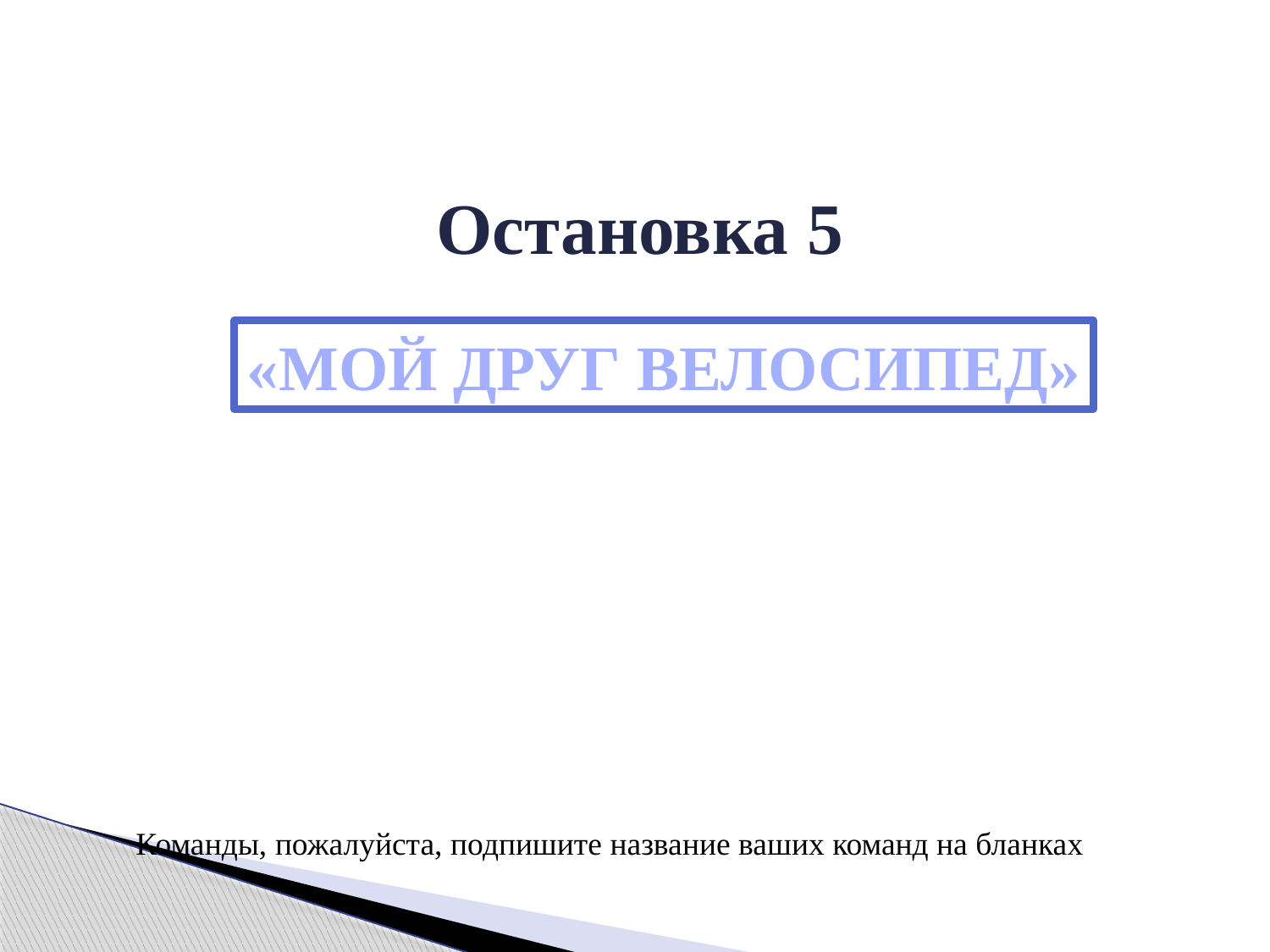

# Остановка 5
«МОЙ ДРУГ ВЕЛОСИПЕД»
Команды, пожалуйста, подпишите название ваших команд на бланках